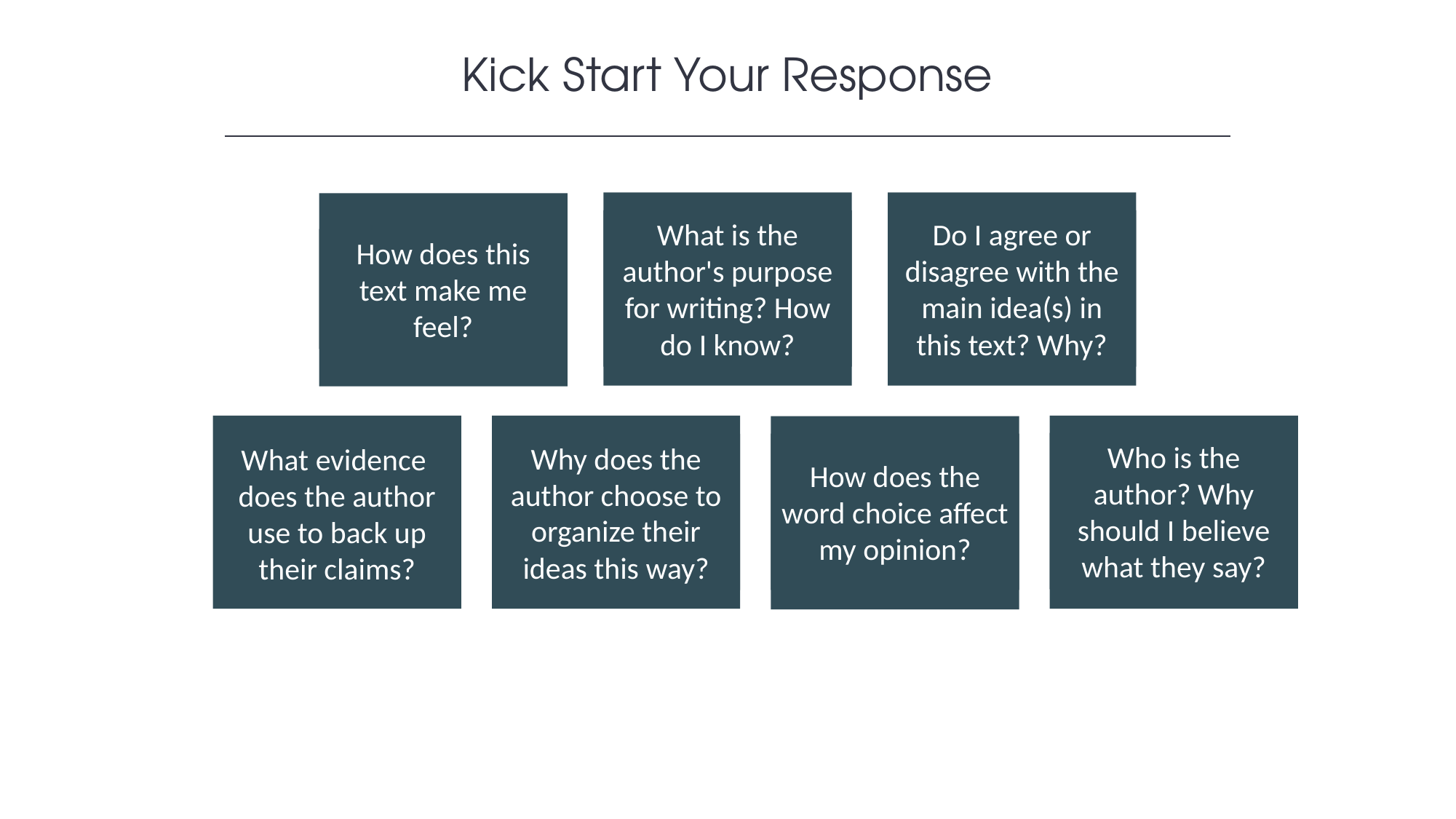

Kick Start Your Response
HAWKES LEARNING

What is the author's purpose for writing? How do I know?

Do I agree or disagree with the main idea(s) in this text? Why?

How does this text make me feel?

What evidence does the author use to back up their claims?

Why does the author choose to organize their ideas this way?

Who is the author? Why should I believe what they say?

How does the word choice affect my opinion?